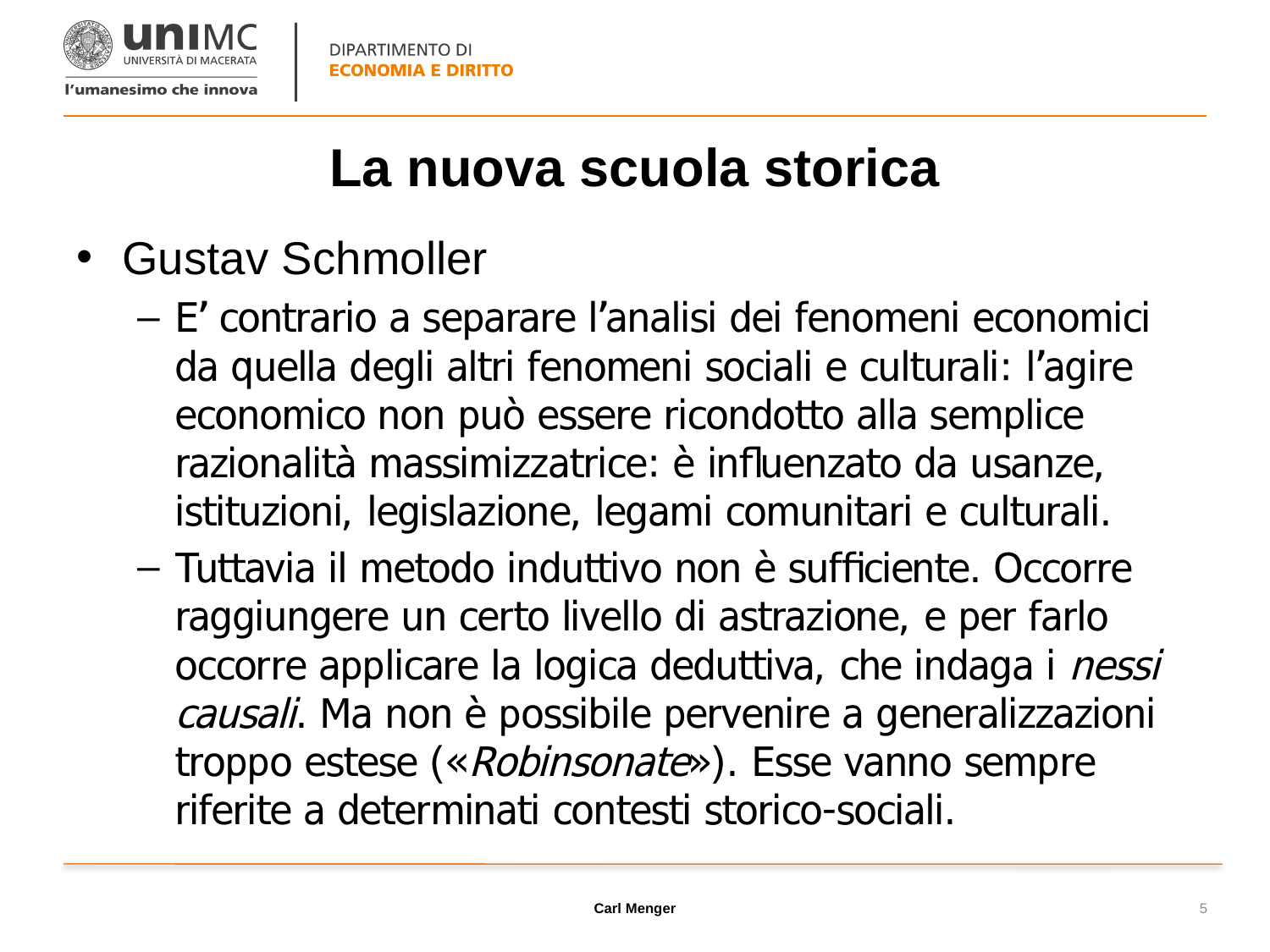

# La nuova scuola storica
Gustav Schmoller
E’ contrario a separare l’analisi dei fenomeni economici da quella degli altri fenomeni sociali e culturali: l’agire economico non può essere ricondotto alla semplice razionalità massimizzatrice: è influenzato da usanze, istituzioni, legislazione, legami comunitari e culturali.
Tuttavia il metodo induttivo non è sufficiente. Occorre raggiungere un certo livello di astrazione, e per farlo occorre applicare la logica deduttiva, che indaga i nessi causali. Ma non è possibile pervenire a generalizzazioni troppo estese («Robinsonate»). Esse vanno sempre riferite a determinati contesti storico-sociali.

Carl Menger
5